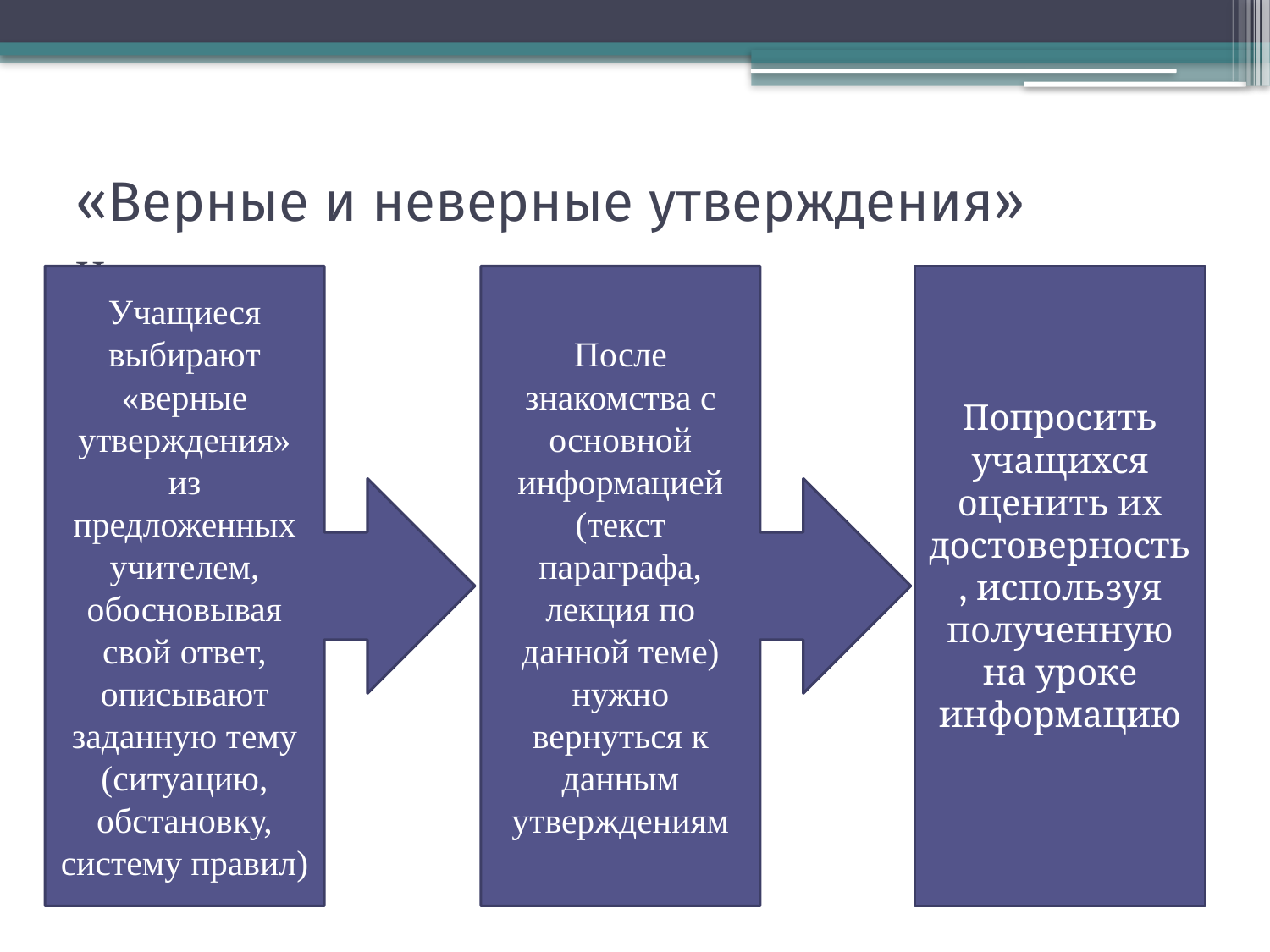

# «Верные и неверные утверждения» и
Учащиеся выбирают «верные утверждения» из предложенных учителем, обосновывая свой ответ, описывают заданную тему (ситуацию, обстановку, систему правил)
После знакомства с основной информацией (текст параграфа, лекция по данной теме) нужно вернуться к данным утверждениям
Попросить учащихся оценить их достоверность, используя полученную на уроке информацию